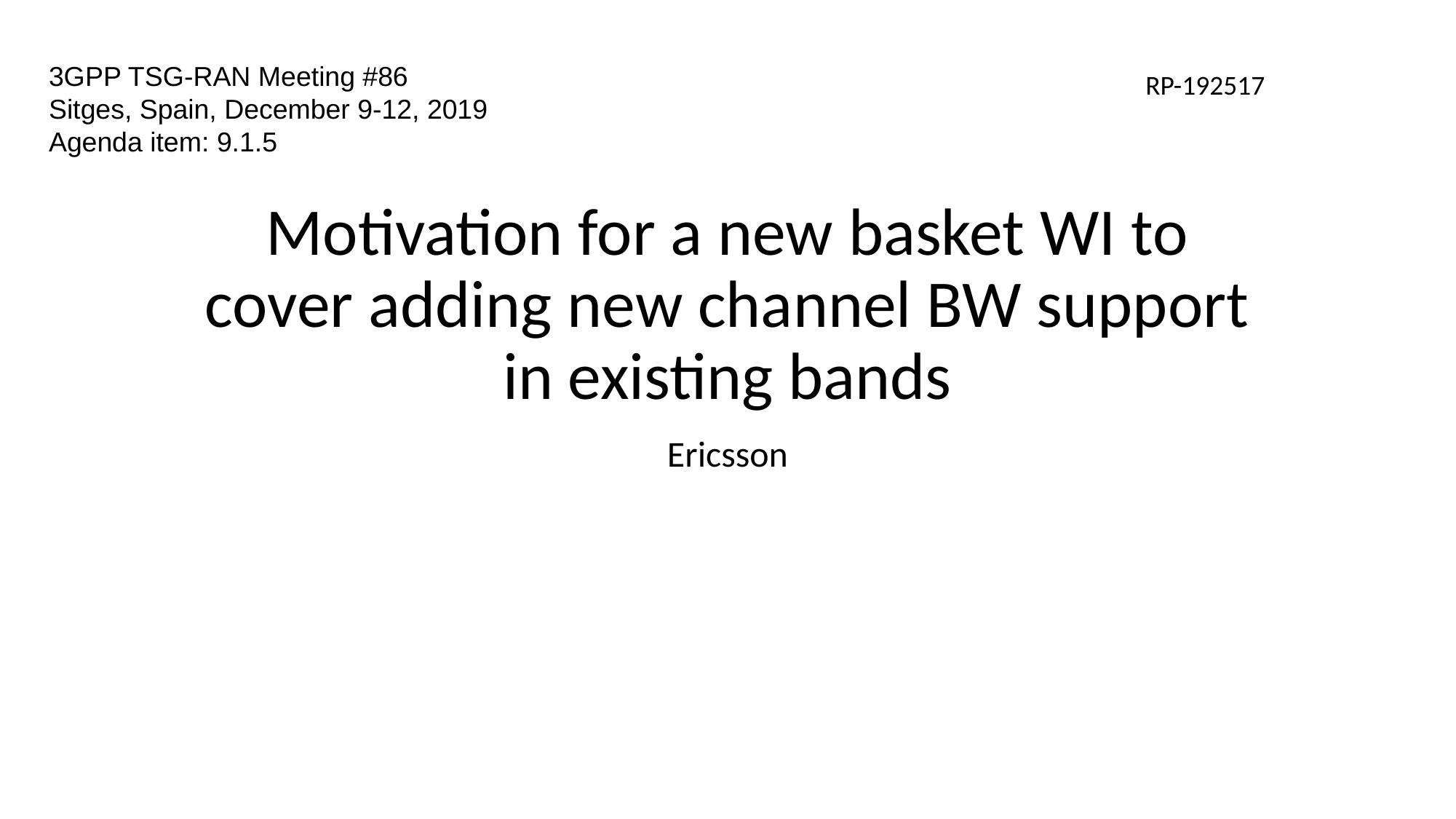

3GPP TSG-RAN Meeting #86
Sitges, Spain, December 9-12, 2019
Agenda item: 9.1.5
RP-192517
# Motivation for a new basket WI to cover adding new channel BW support in existing bands
Ericsson